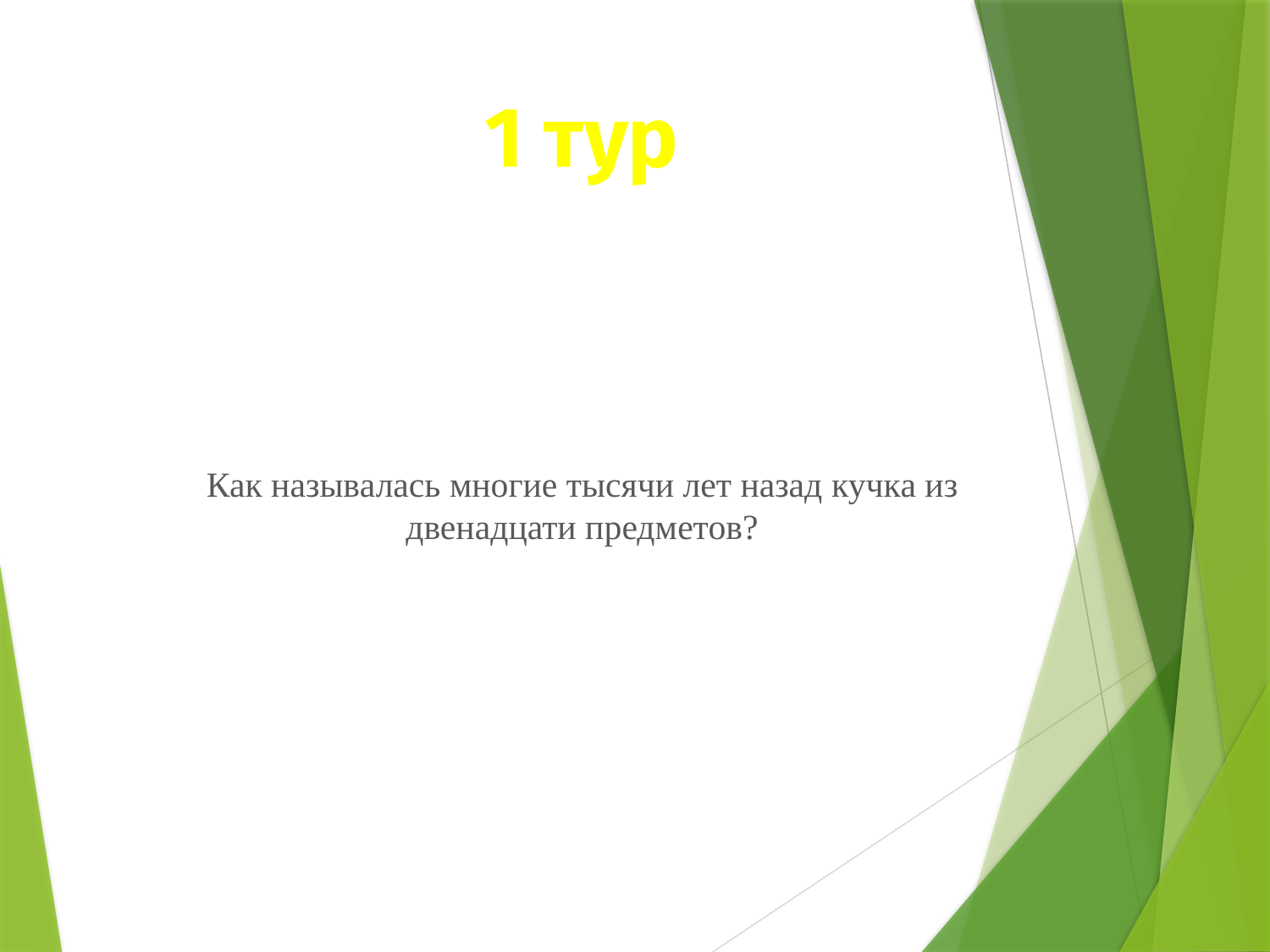

1 тур
Как называлась многие тысячи лет назад кучка из двенадцати предметов?